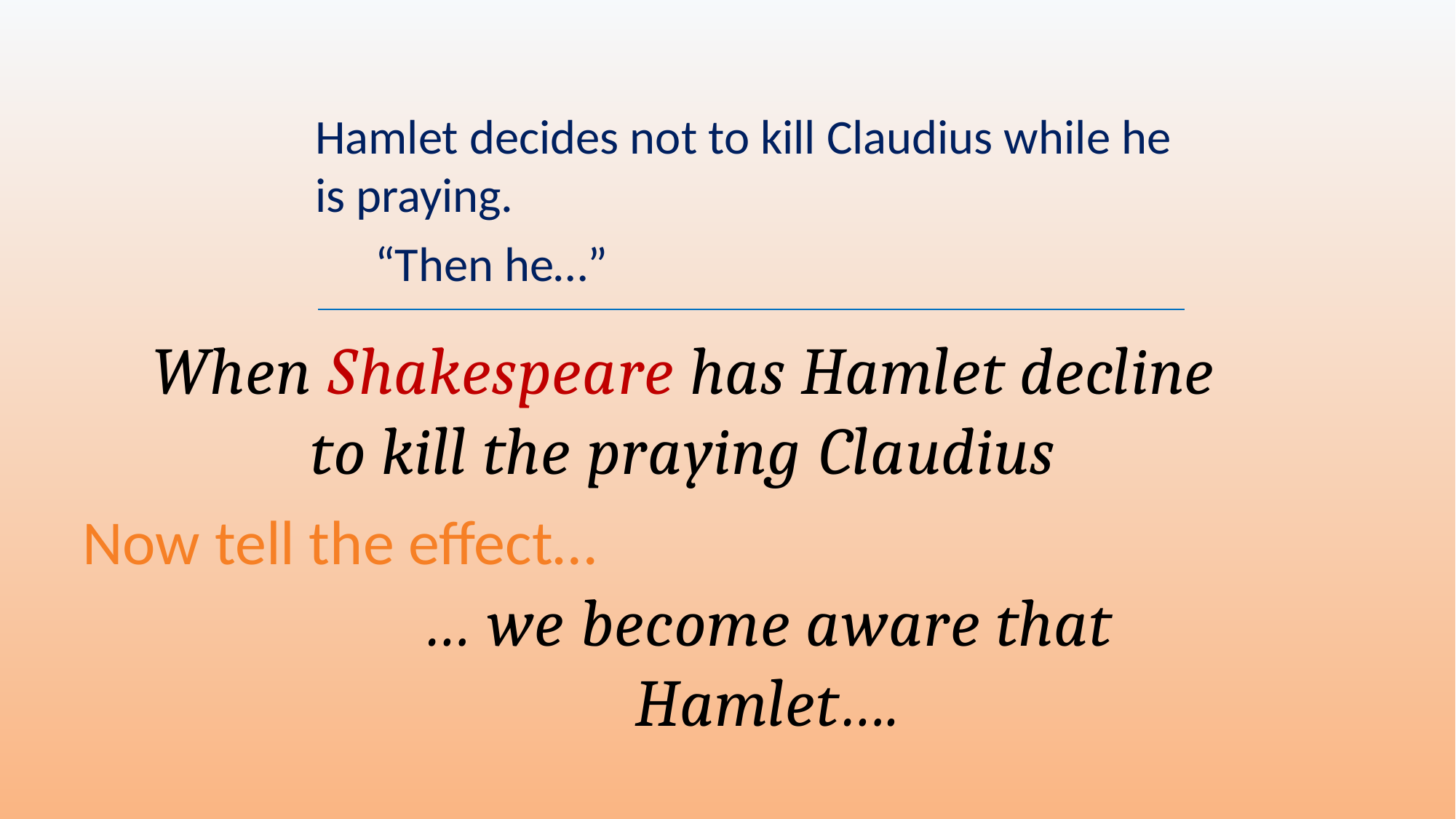

Hamlet decides not to kill Claudius while he is praying.
“Then he…”
# When Shakespeare has Hamlet decline to kill the praying Claudius
Now tell the effect…
… we become aware that Hamlet….